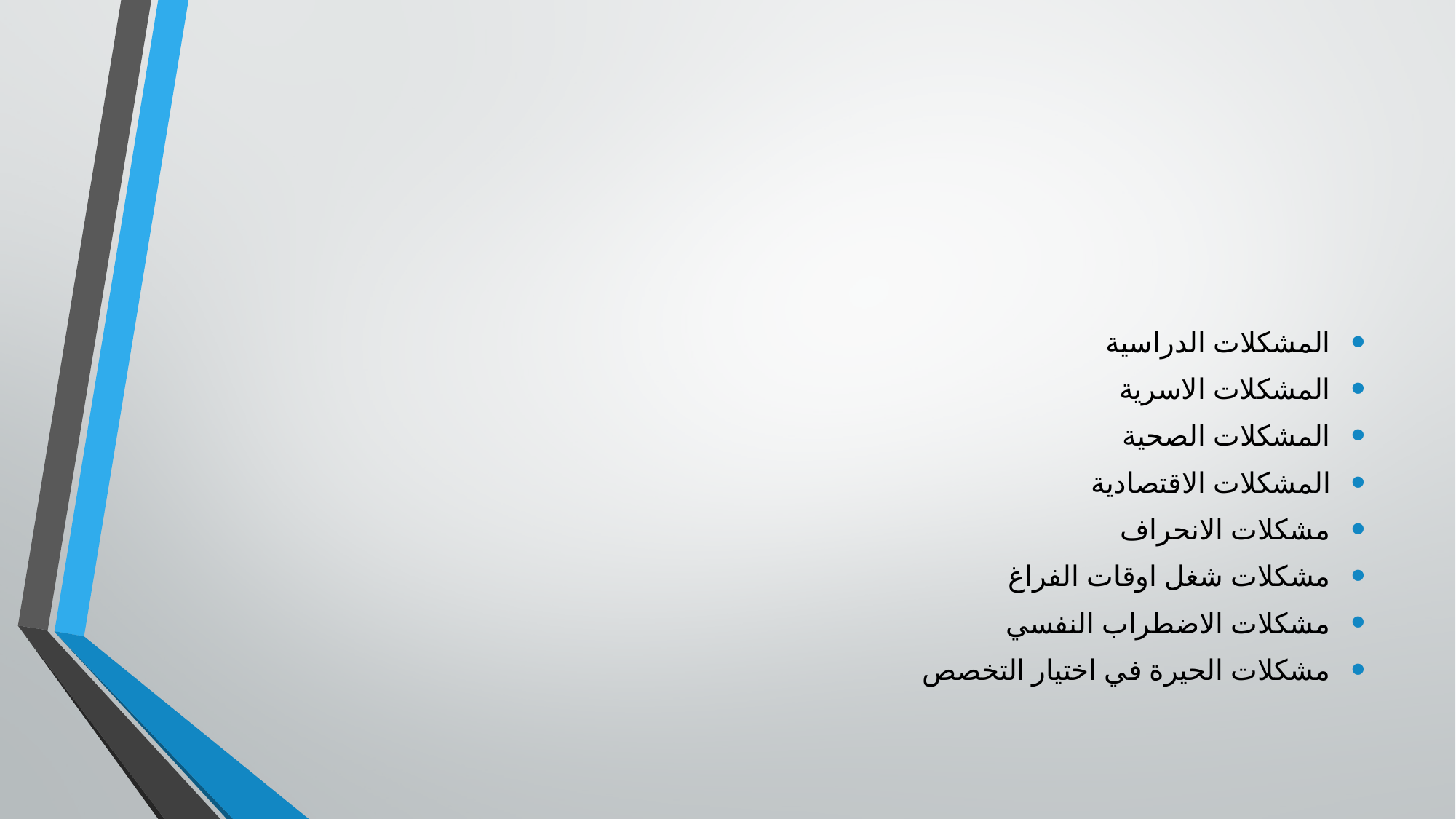

#
المشكلات الدراسية
المشكلات الاسرية
المشكلات الصحية
المشكلات الاقتصادية
مشكلات الانحراف
مشكلات شغل اوقات الفراغ
مشكلات الاضطراب النفسي
مشكلات الحيرة في اختيار التخصص